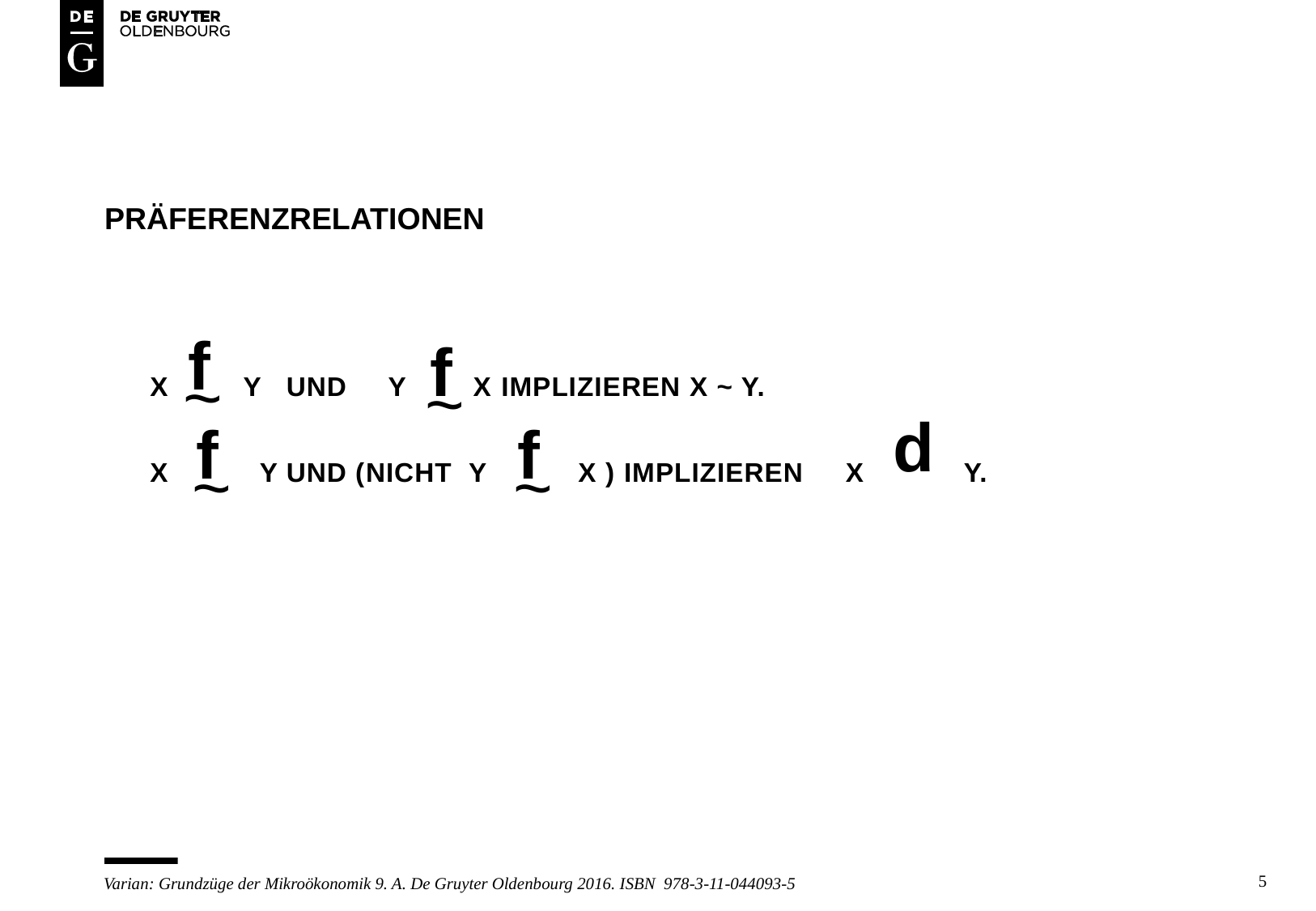

# Präferenzrelationen

x         y   und     y        x implizieren x ~ y.
x           y und (nicht  y           x ) implizieren     x            y.

f
~
f
~
f
~
f
~
p
5
Varian: Grundzüge der Mikroökonomik 9. A. De Gruyter Oldenbourg 2016. ISBN  978-3-11-044093-5